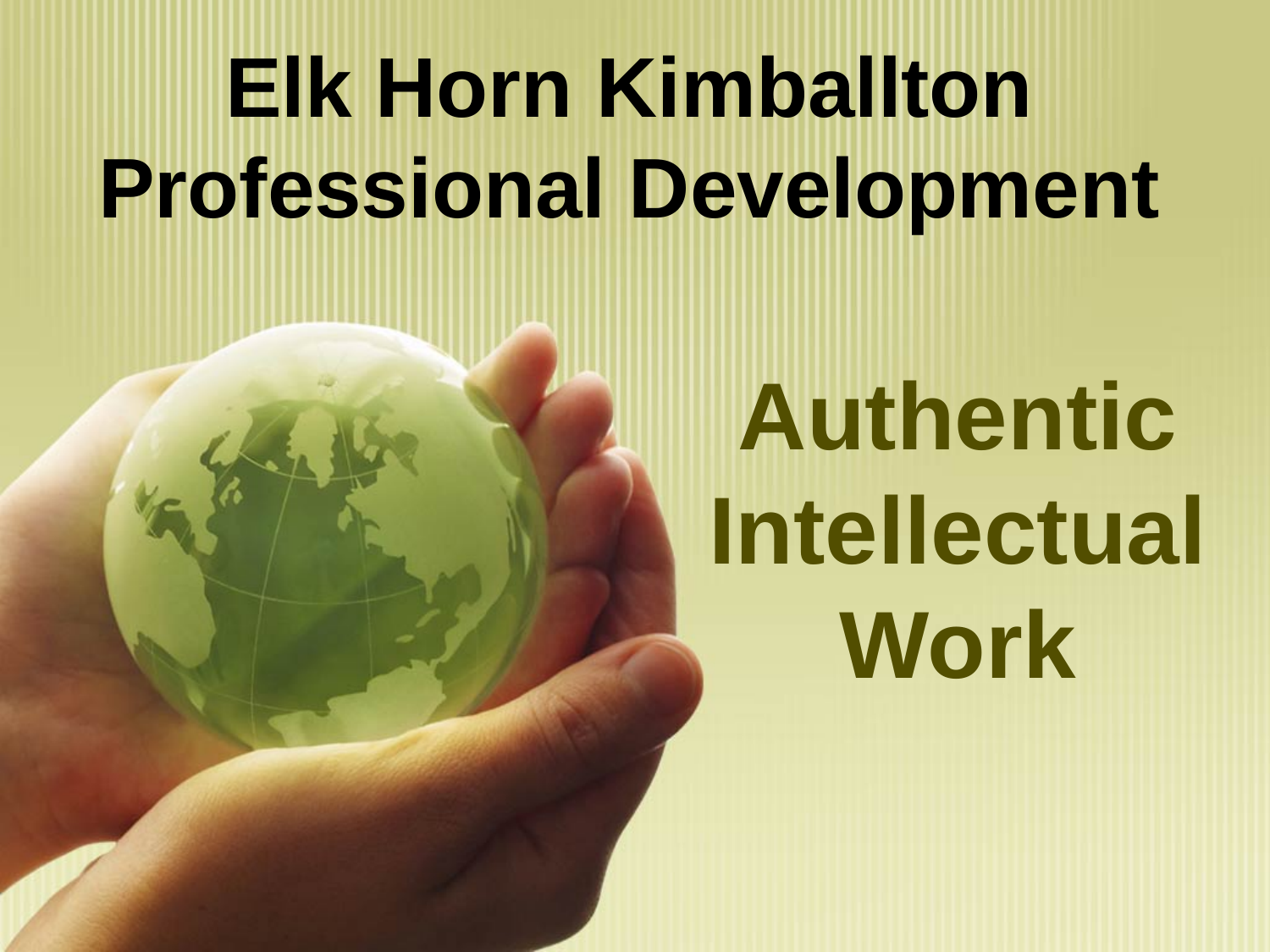

# Elk Horn Kimballton Professional Development
Authentic Intellectual Work